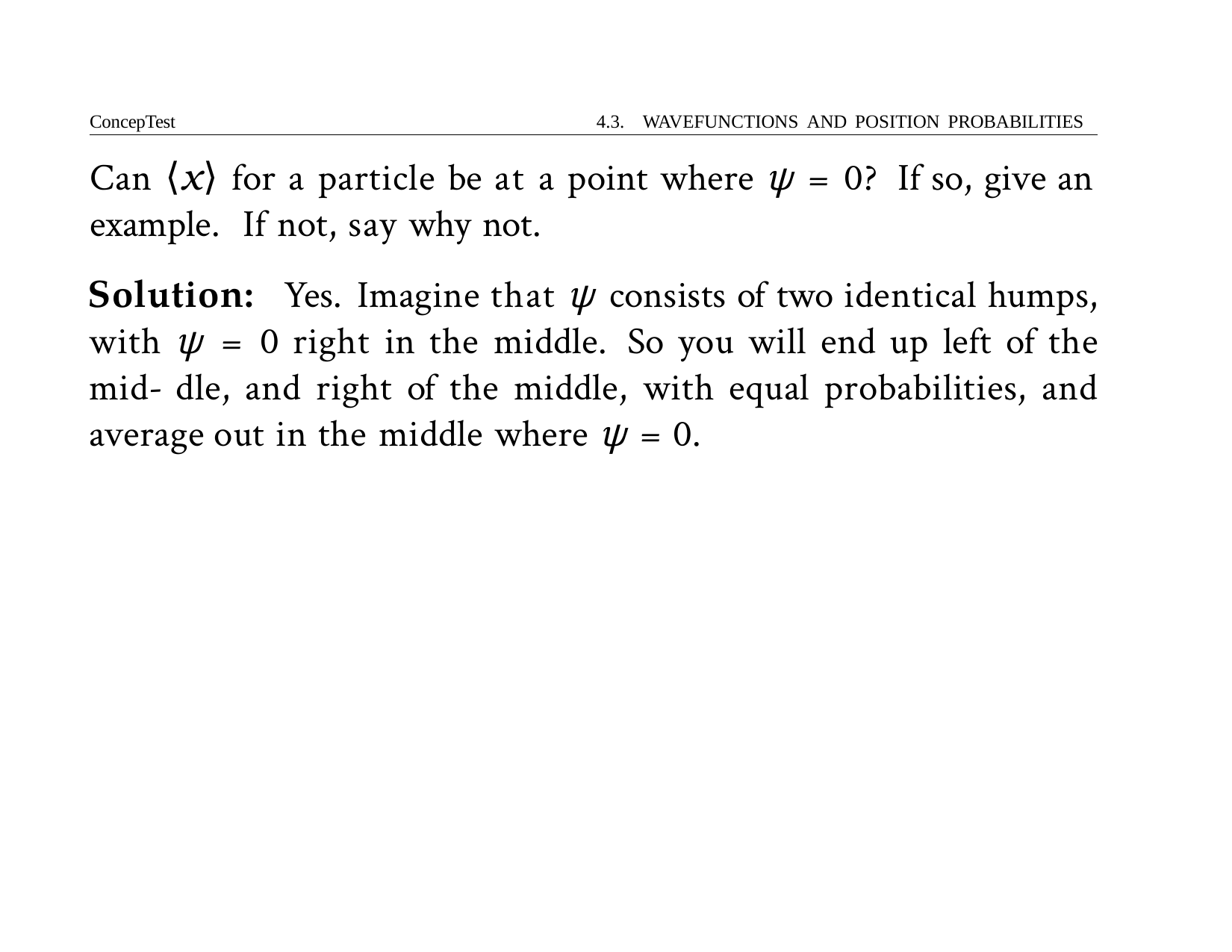

ConcepTest	4.3.  WAVEFUNCTIONS AND POSITION PROBABILITIES

# Can ⟨x⟩ for a particle be at a point where ψ = 0?	If so, give an example.	If not, say why not.
Solution: Yes. Imagine that ψ consists of two identical humps, with ψ = 0 right in the middle. So you will end up left of the mid- dle, and right of the middle, with equal probabilities, and average out in the middle where ψ = 0.